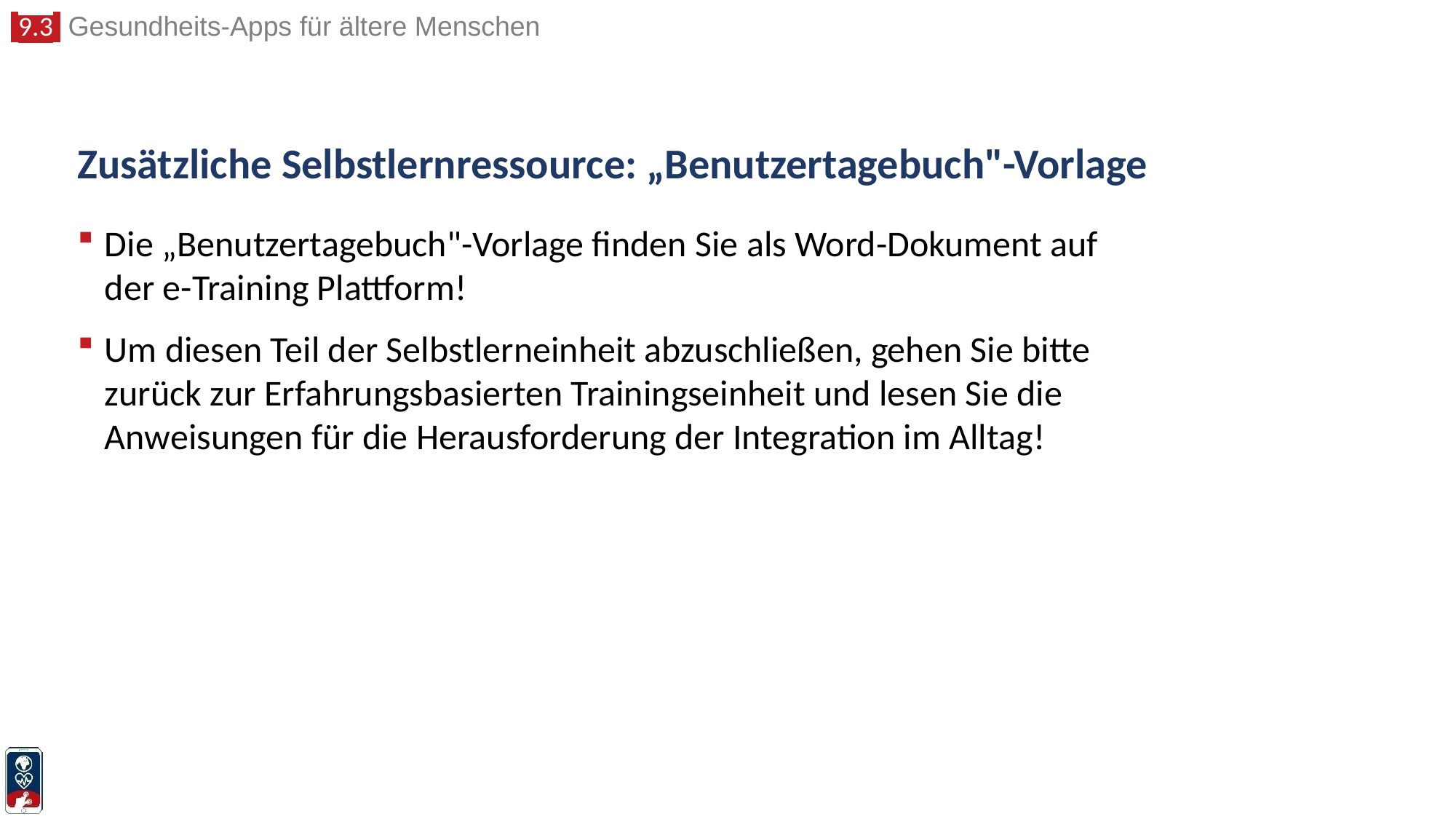

# Zusätzliche Selbstlernressource: „Benutzertagebuch"-Vorlage
Die „Benutzertagebuch"-Vorlage finden Sie als Word-Dokument auf der e-Training Plattform!
Um diesen Teil der Selbstlerneinheit abzuschließen, gehen Sie bitte zurück zur Erfahrungsbasierten Trainingseinheit und lesen Sie die Anweisungen für die Herausforderung der Integration im Alltag!